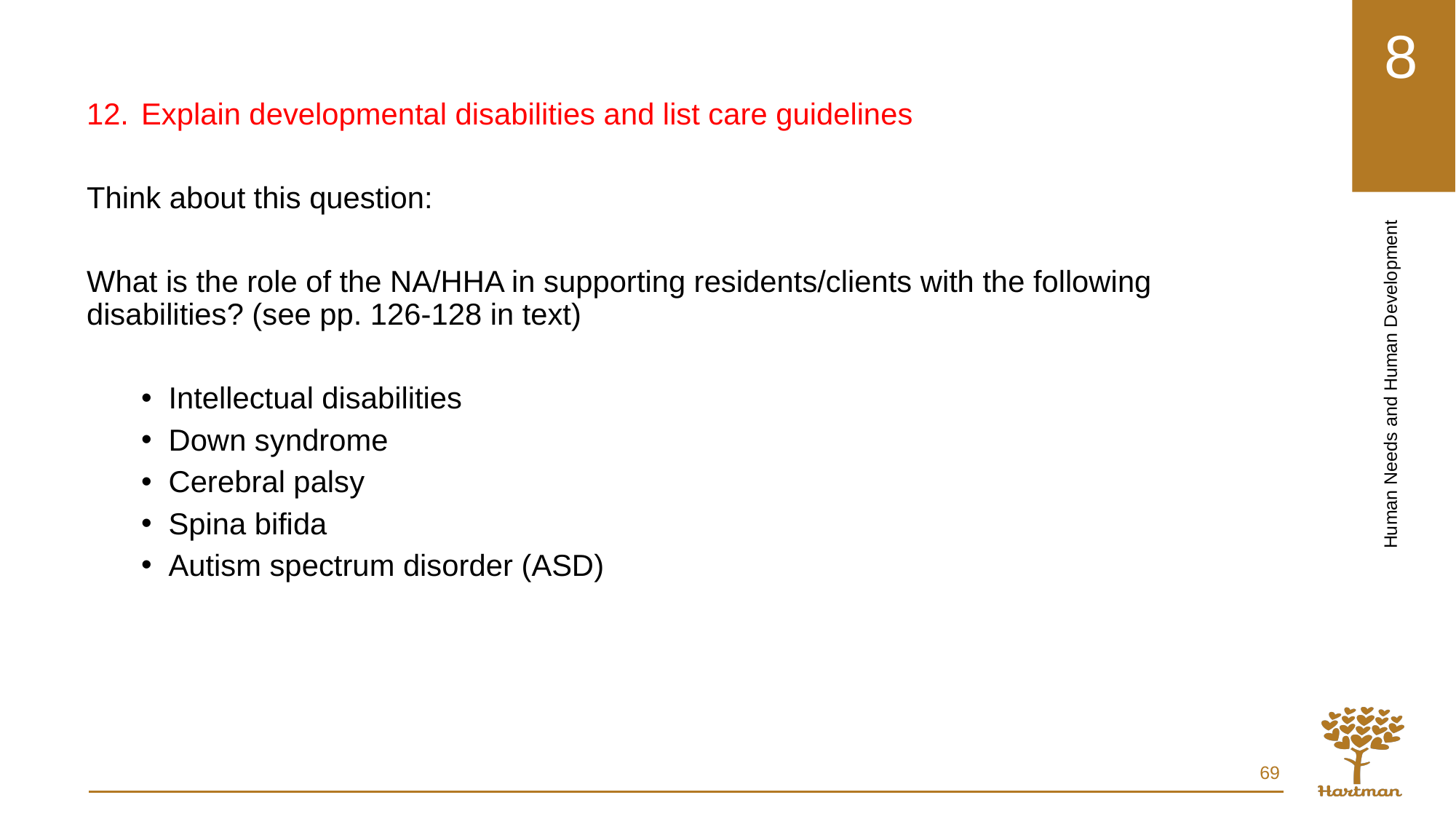

Explain developmental disabilities and list care guidelines

Think about this question:

What is the role of the NA/HHA in supporting residents/clients with the following disabilities? (see pp. 126-128 in text)

Intellectual disabilities
Down syndrome
Cerebral palsy
Spina bifida
Autism spectrum disorder (ASD)

69